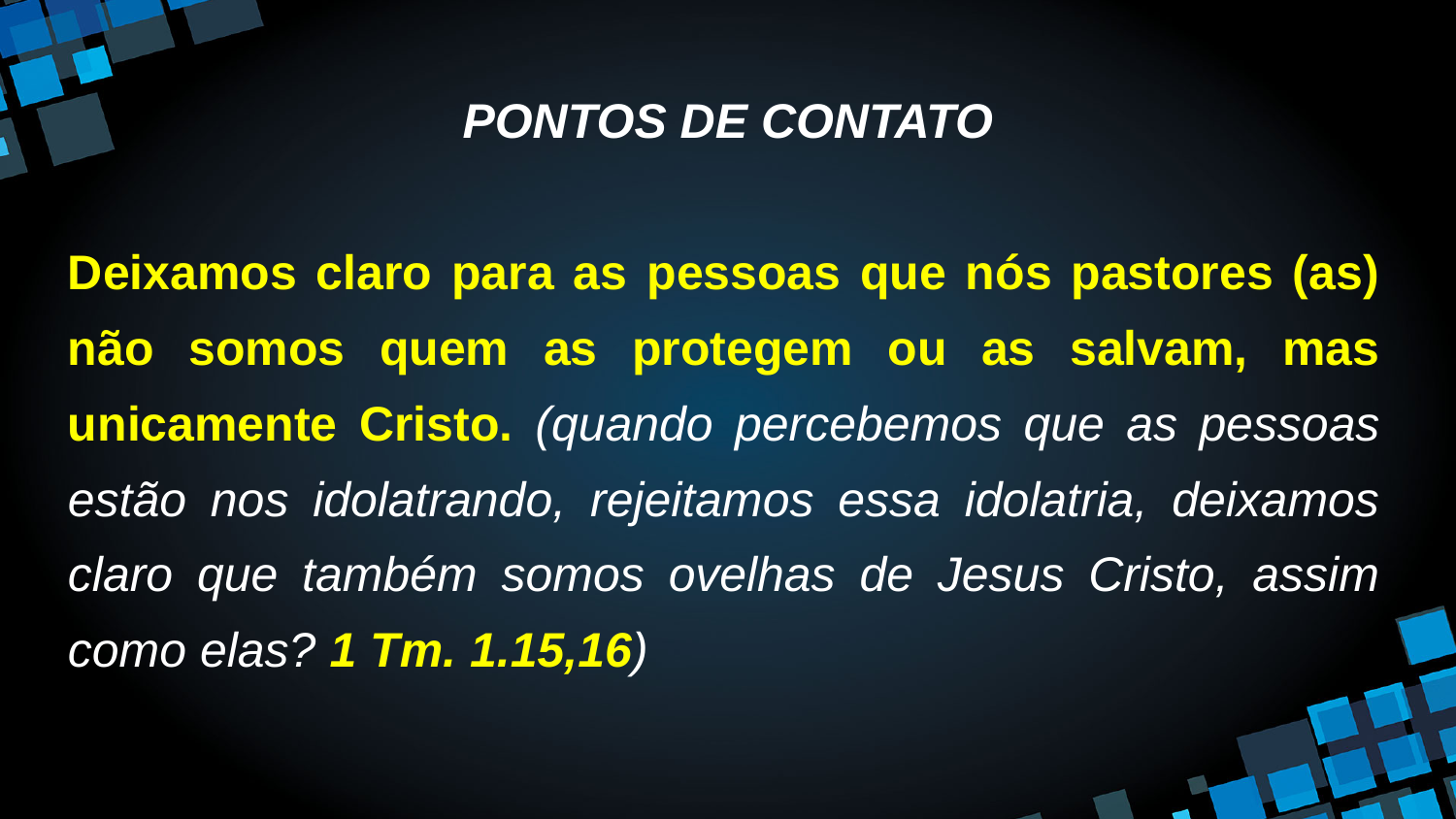

# PONTOS DE CONTATO
Deixamos claro para as pessoas que nós pastores (as) não somos quem as protegem ou as salvam, mas unicamente Cristo. (quando percebemos que as pessoas estão nos idolatrando, rejeitamos essa idolatria, deixamos claro que também somos ovelhas de Jesus Cristo, assim como elas? 1 Tm. 1.15,16)